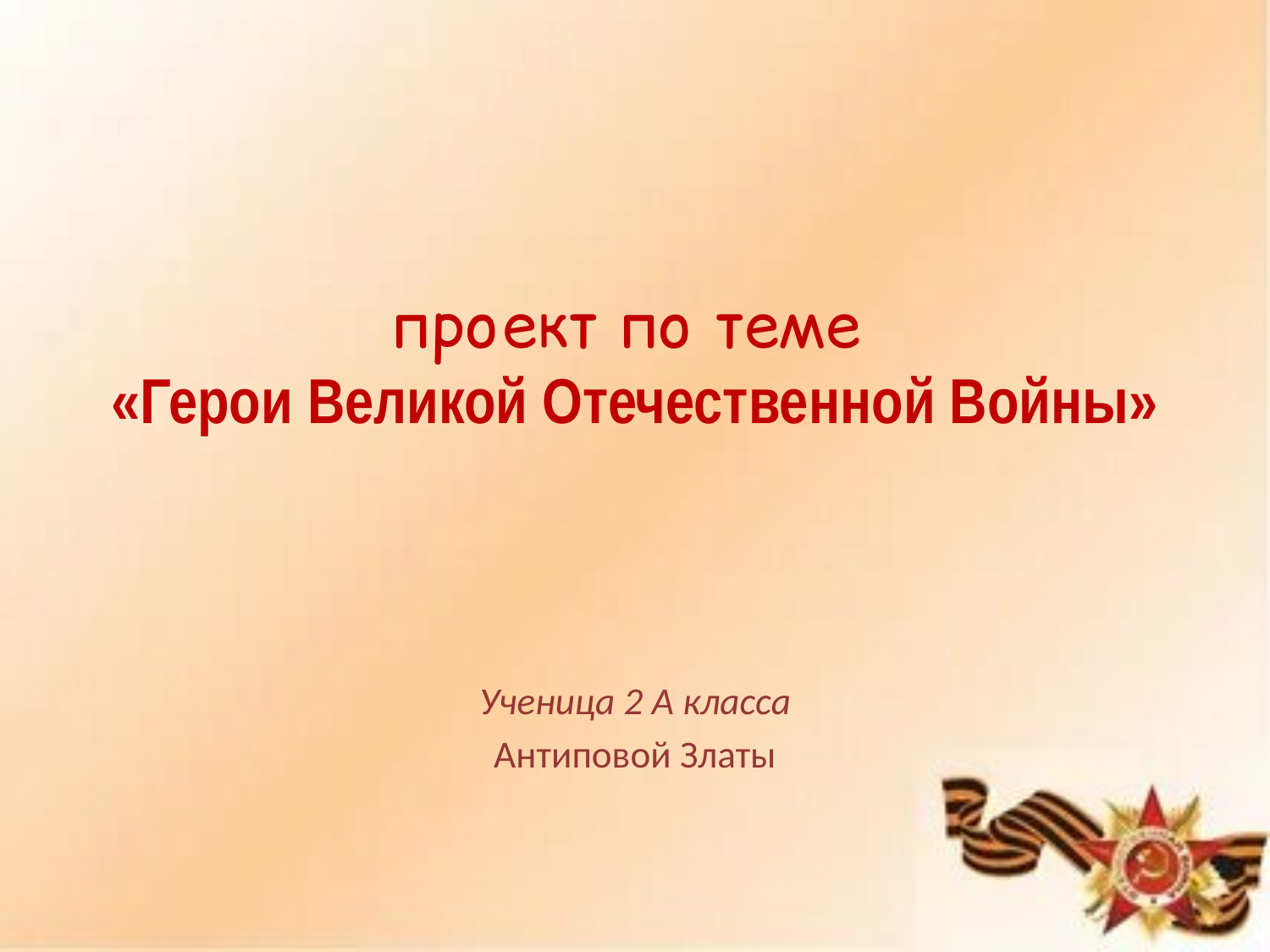

# проект по теме «Герои Великой Отечественной Войны»

Ученица 2 А класса
Антиповой Златы